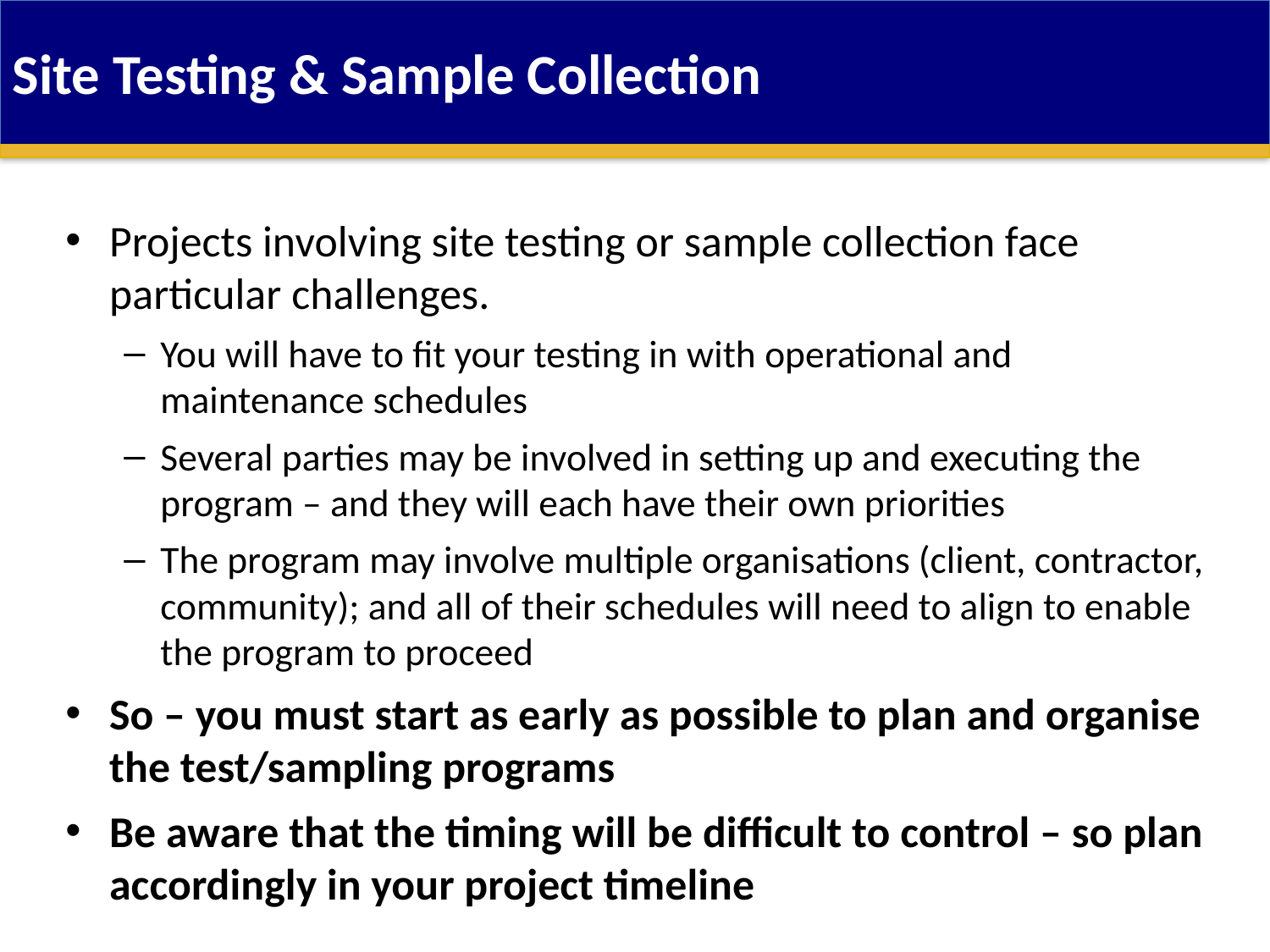

Site Testing & Sample Collection

Projects involving site testing or sample collection face particular challenges.
You will have to fit your testing in with operational and maintenance schedules
Several parties may be involved in setting up and executing the program – and they will each have their own priorities
The program may involve multiple organisations (client, contractor, community); and all of their schedules will need to align to enable the program to proceed
So – you must start as early as possible to plan and organise the test/sampling programs
Be aware that the timing will be difficult to control – so plan accordingly in your project timeline